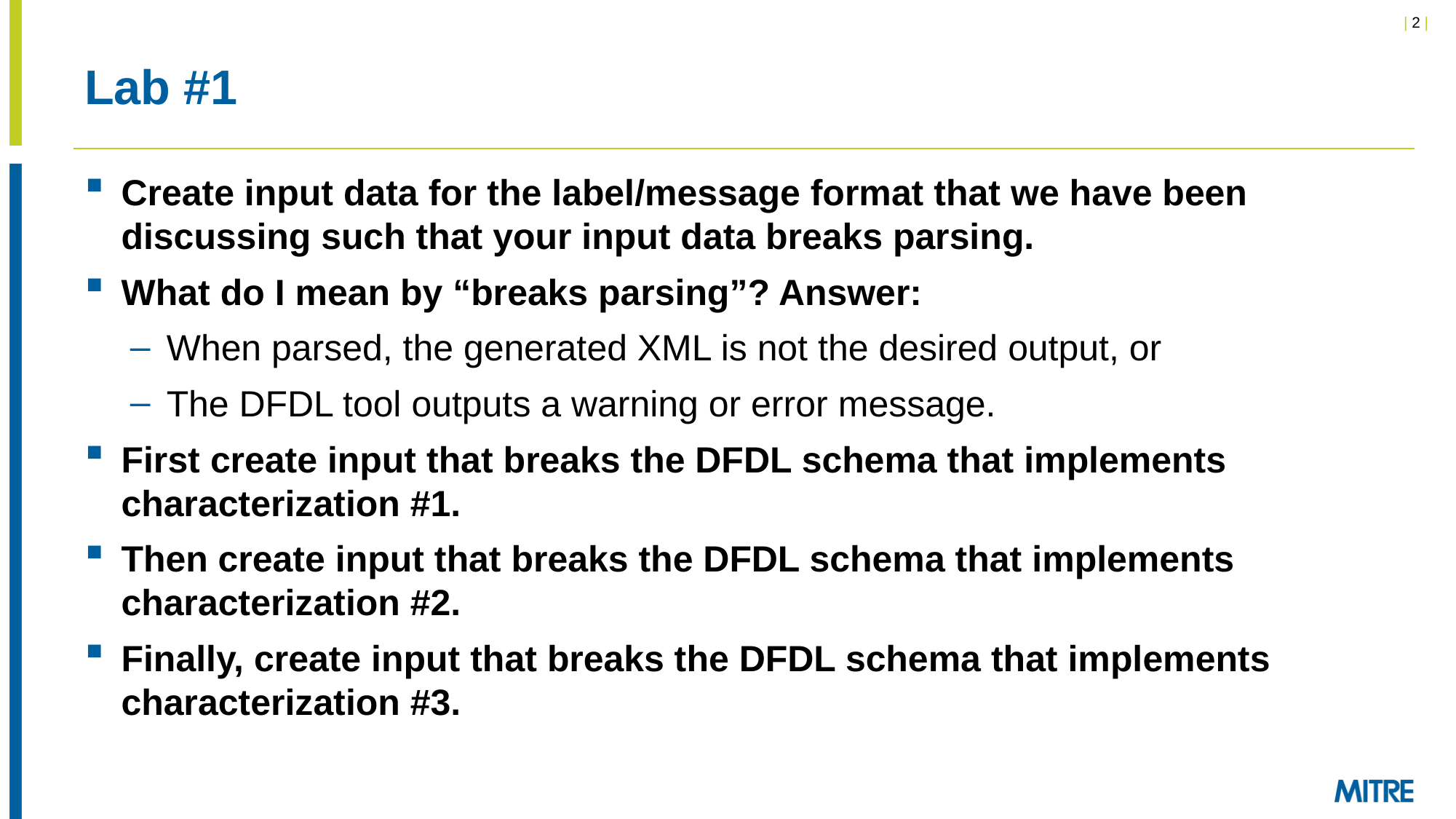

# Lab #1
Create input data for the label/message format that we have been discussing such that your input data breaks parsing.
What do I mean by “breaks parsing”? Answer:
When parsed, the generated XML is not the desired output, or
The DFDL tool outputs a warning or error message.
First create input that breaks the DFDL schema that implements characterization #1.
Then create input that breaks the DFDL schema that implements characterization #2.
Finally, create input that breaks the DFDL schema that implements characterization #3.